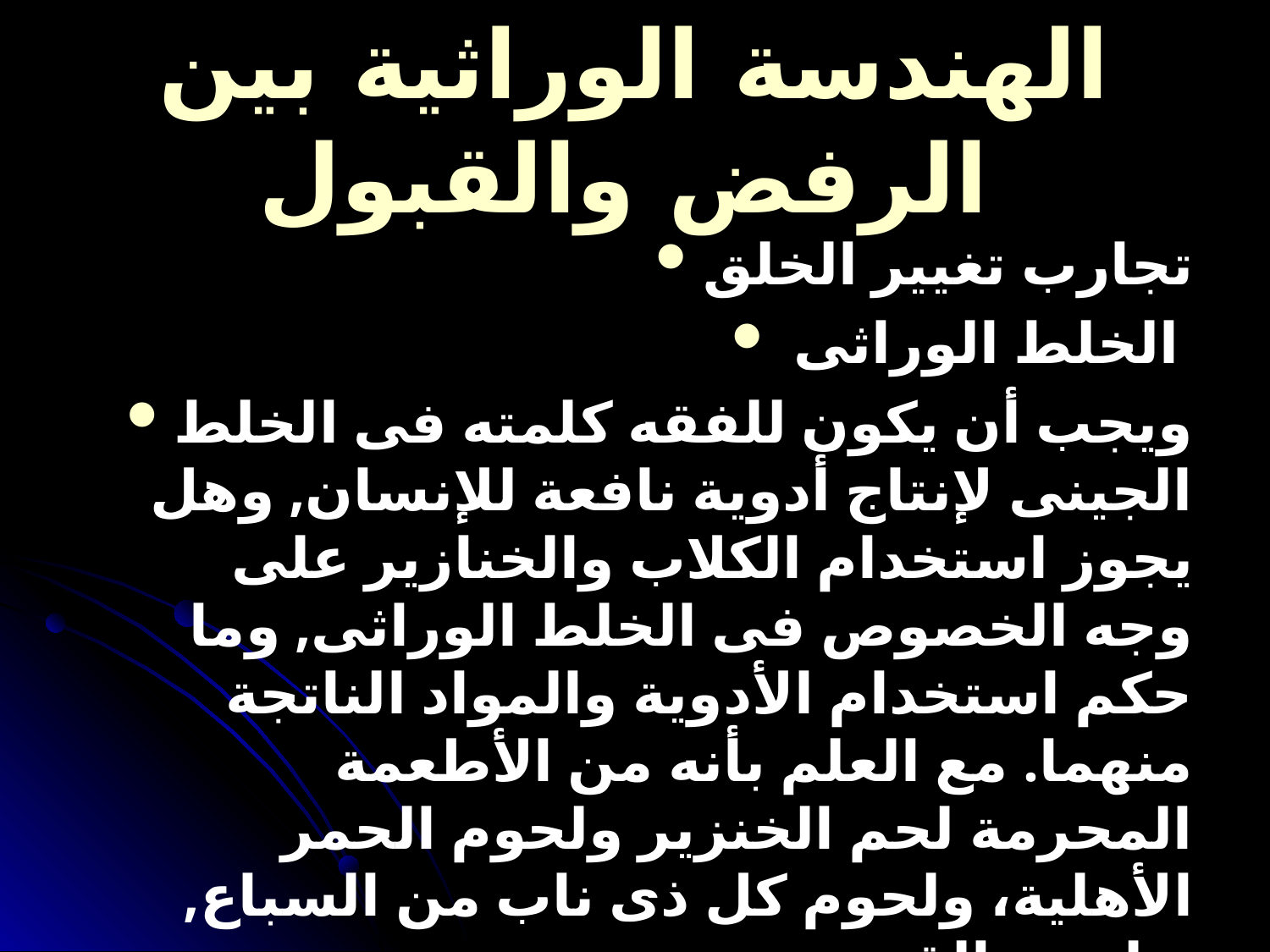

# الهندسة الوراثية بين الرفض والقبول
تجارب تغيير الخلق
 الخلط الوراثى
ويجب أن يكون للفقه كلمته فى الخلط الجينى لإنتاج أدوية نافعة للإنسان, وهل يجوز استخدام الكلاب والخنازير على وجه الخصوص فى الخلط الوراثى, وما حكم استخدام الأدوية والمواد الناتجة منهما. مع العلم بأنه من الأطعمة المحرمة لحم الخنزير ولحوم الحمر الأهلية، ولحوم كل ذى ناب من السباع, ولحوم القردة